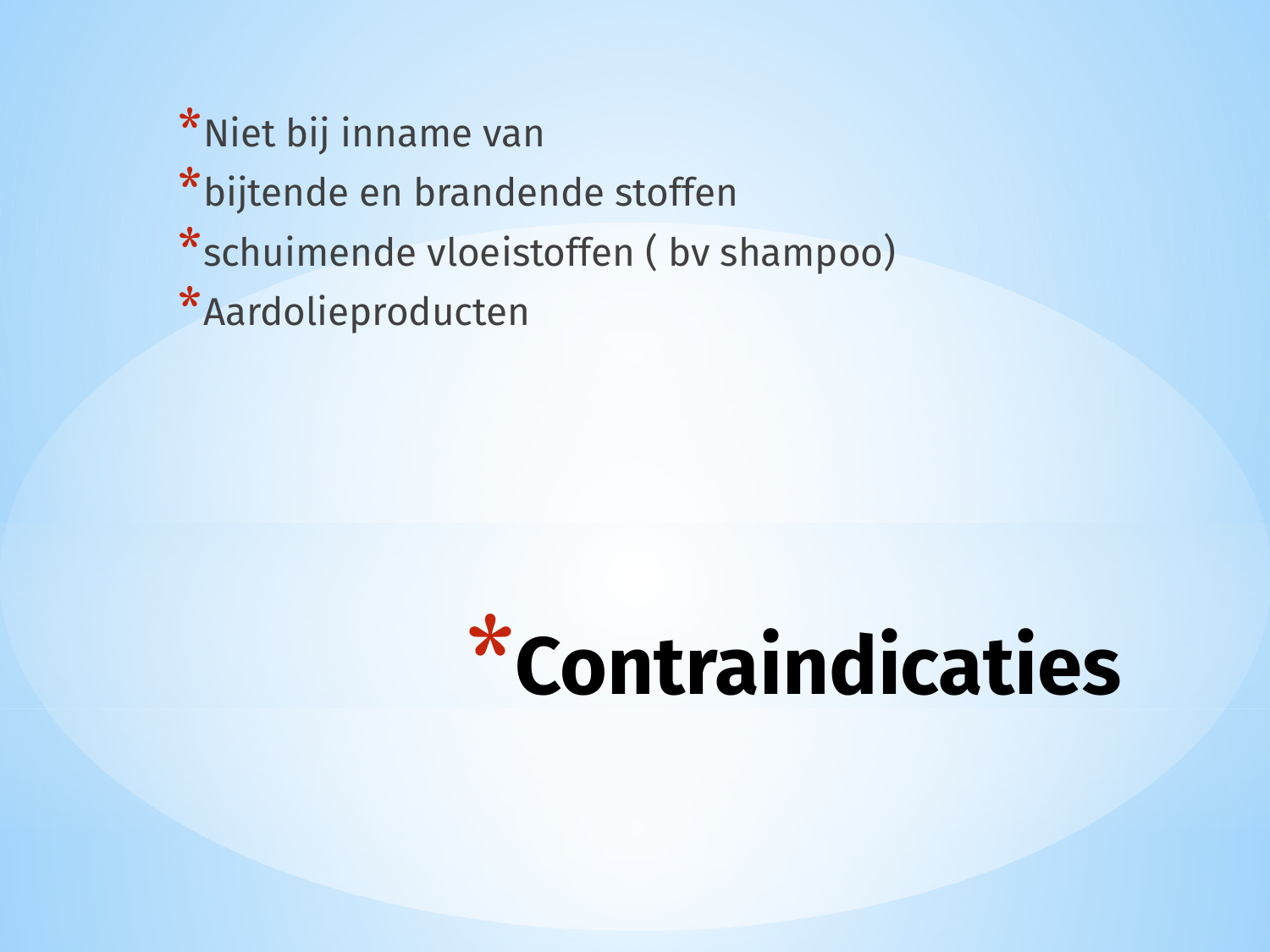

Niet bij inname van
bijtende en brandende stoffen
schuimende vloeistoffen ( bv shampoo)
Aardolieproducten

# Contraindicaties